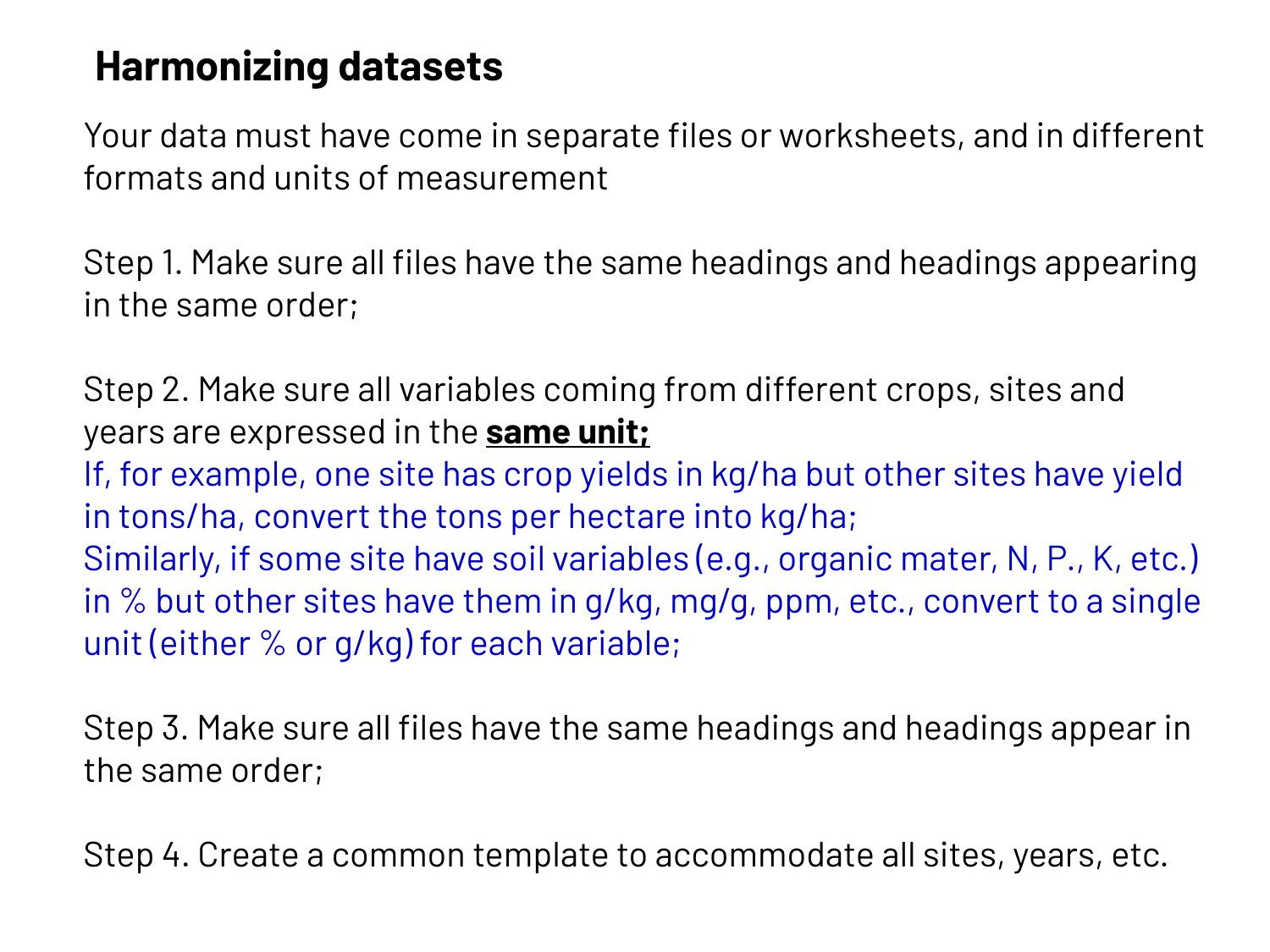

Harmonizing datasets
Your data must have come in separate files or worksheets, and in different formats and units of measurement

Step 1. Make sure all files have the same headings and headings appearing in the same order;

Step 2. Make sure all variables coming from different crops, sites and years are expressed in the same unit;
If, for example, one site has crop yields in kg/ha but other sites have yield in tons/ha, convert the tons per hectare into kg/ha;
Similarly, if some site have soil variables (e.g., organic mater, N, P., K, etc.) in % but other sites have them in g/kg, mg/g, ppm, etc., convert to a single unit (either % or g/kg) for each variable;

Step 3. Make sure all files have the same headings and headings appear in the same order;

Step 4. Create a common template to accommodate all sites, years, etc.